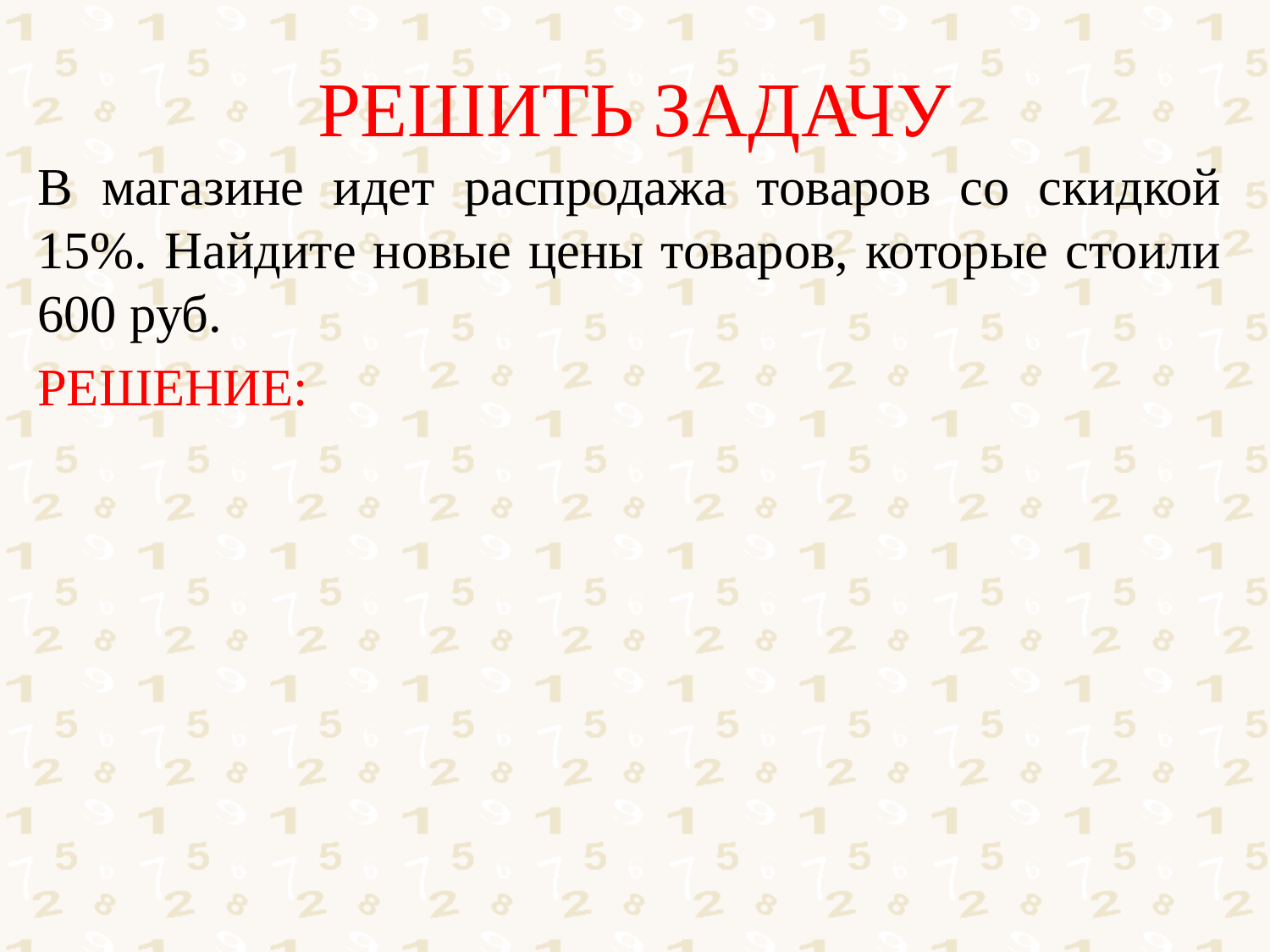

# РЕШИТЬ ЗАДАЧУ
В магазине идет распродажа товаров со скидкой 15%. Найдите новые цены товаров, которые стоили 600 руб.
РЕШЕНИЕ: